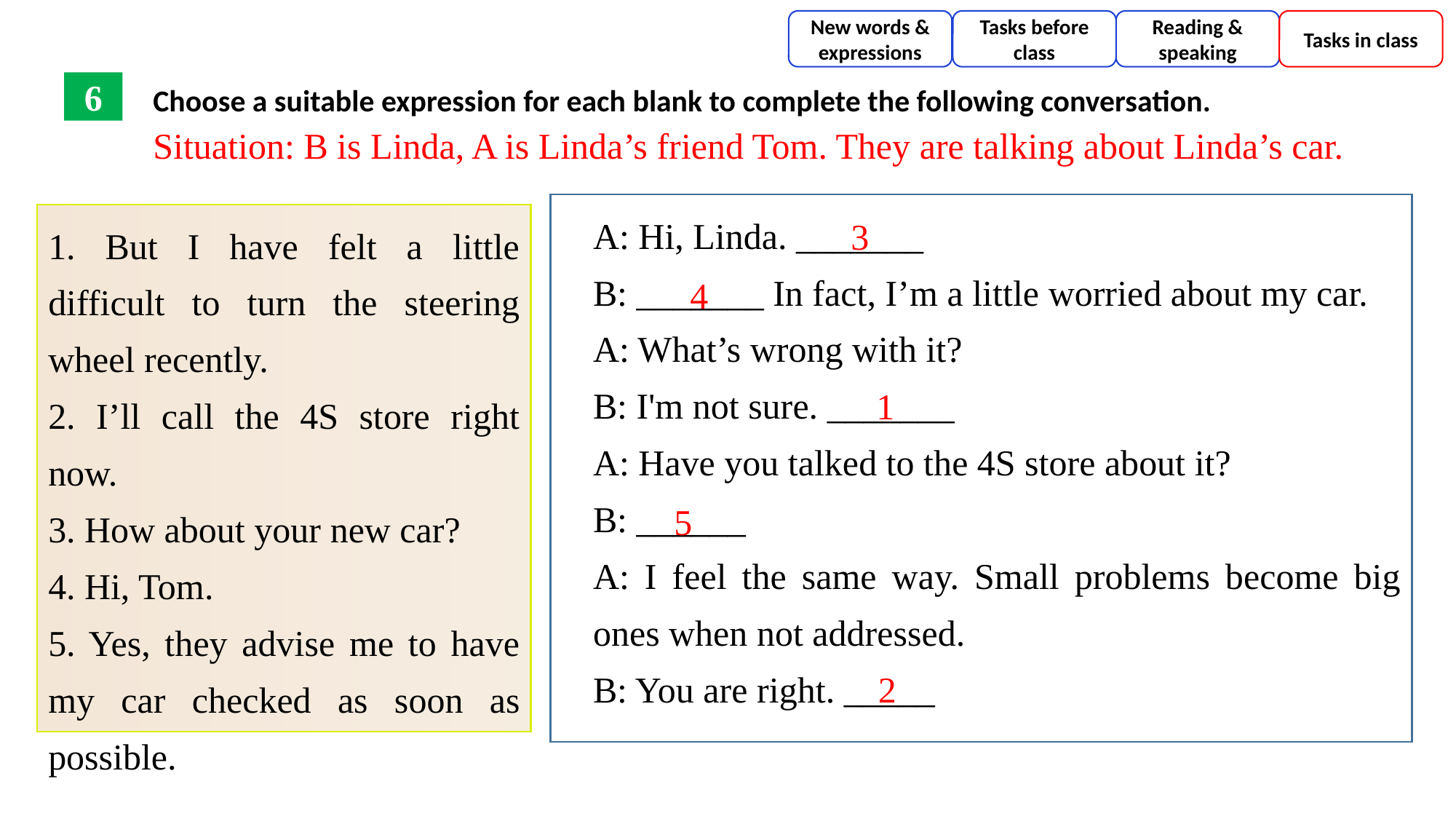

New words & expressions
Tasks before class
Reading & speaking
Tasks in class
Choose a suitable expression for each blank to complete the following conversation.
6
Situation: B is Linda, A is Linda’s friend Tom. They are talking about Linda’s car.
A: Hi, Linda. _______
B: _______ In fact, I’m a little worried about my car.
A: What’s wrong with it?
B: I'm not sure. _______
A: Have you talked to the 4S store about it?
B: ______
A: I feel the same way. Small problems become big ones when not addressed.
B: You are right. _____
1. But I have felt a little difficult to turn the steering wheel recently.
2. I’ll call the 4S store right now.
3. How about your new car?
4. Hi, Tom.
5. Yes, they advise me to have my car checked as soon as possible.
3
4
1
5
2